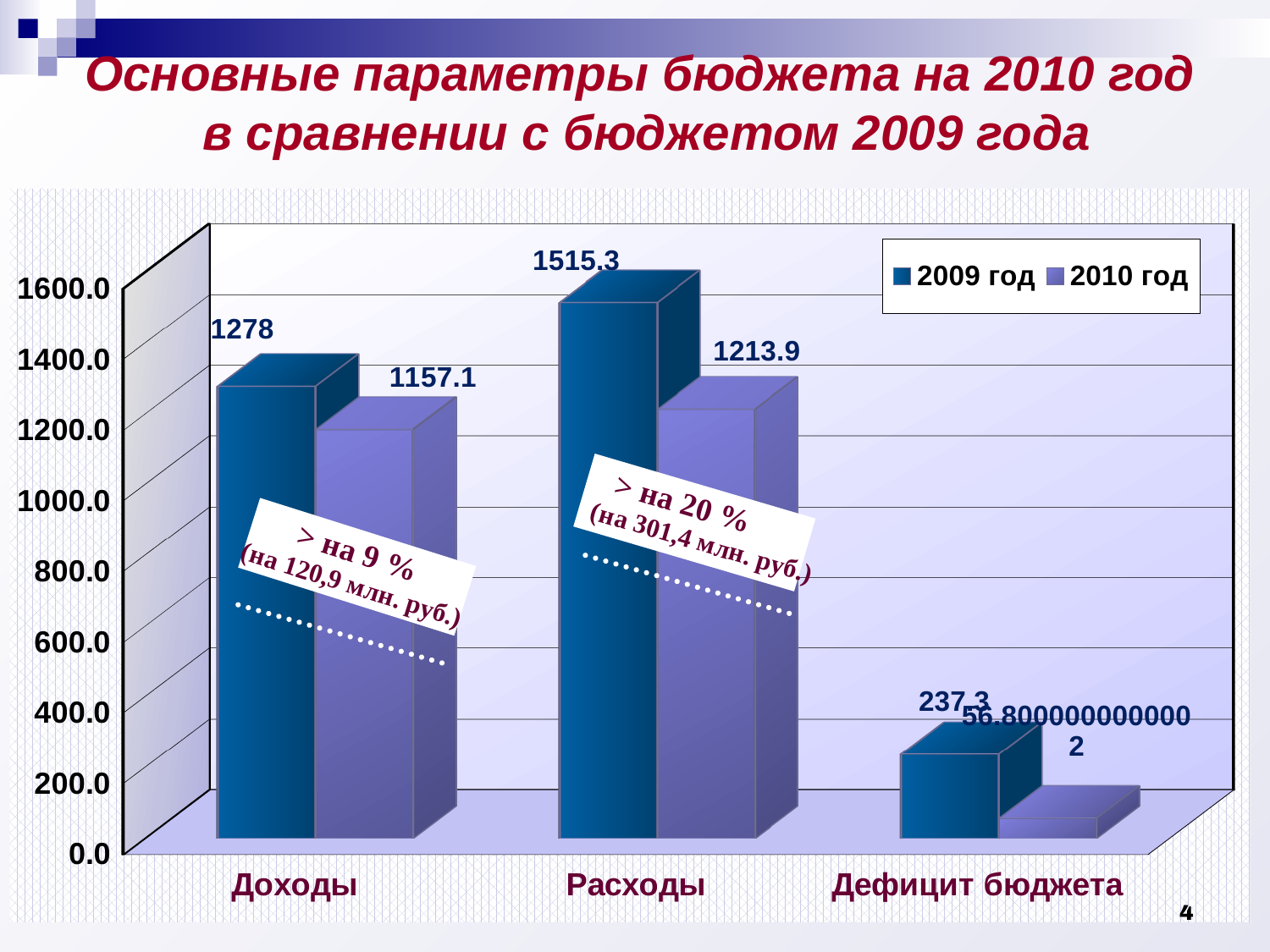

Основные параметры бюджета на 2010 год
 в сравнении с бюджетом 2009 года

[unsupported chart]

4